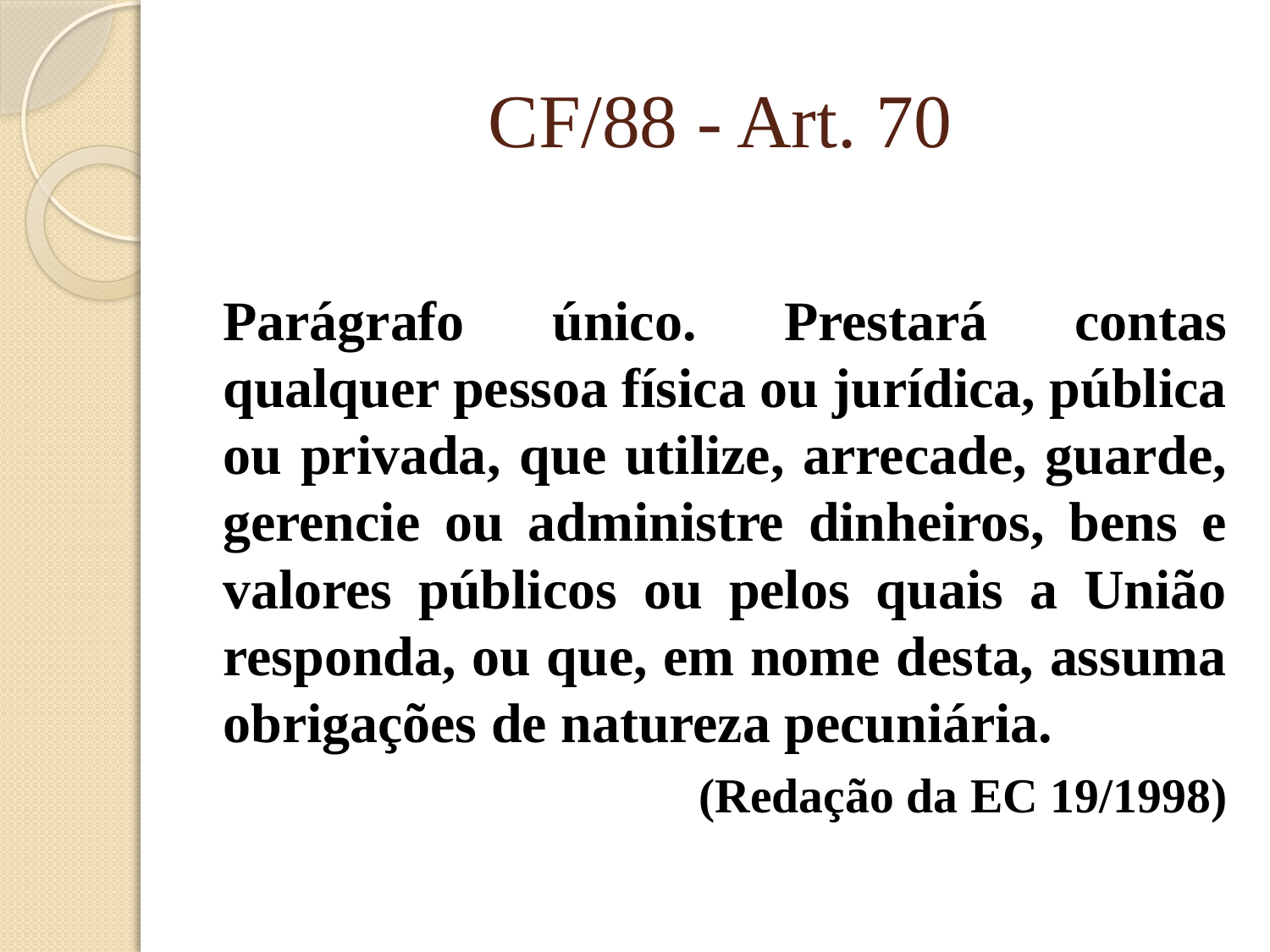

# CF/88 - Art. 70

Parágrafo único. Prestará contas qualquer pessoa física ou jurídica, pública ou privada, que utilize, arrecade, guarde, gerencie ou administre dinheiros, bens e valores públicos ou pelos quais a União responda, ou que, em nome desta, assuma obrigações de natureza pecuniária.
(Redação da EC 19/1998)